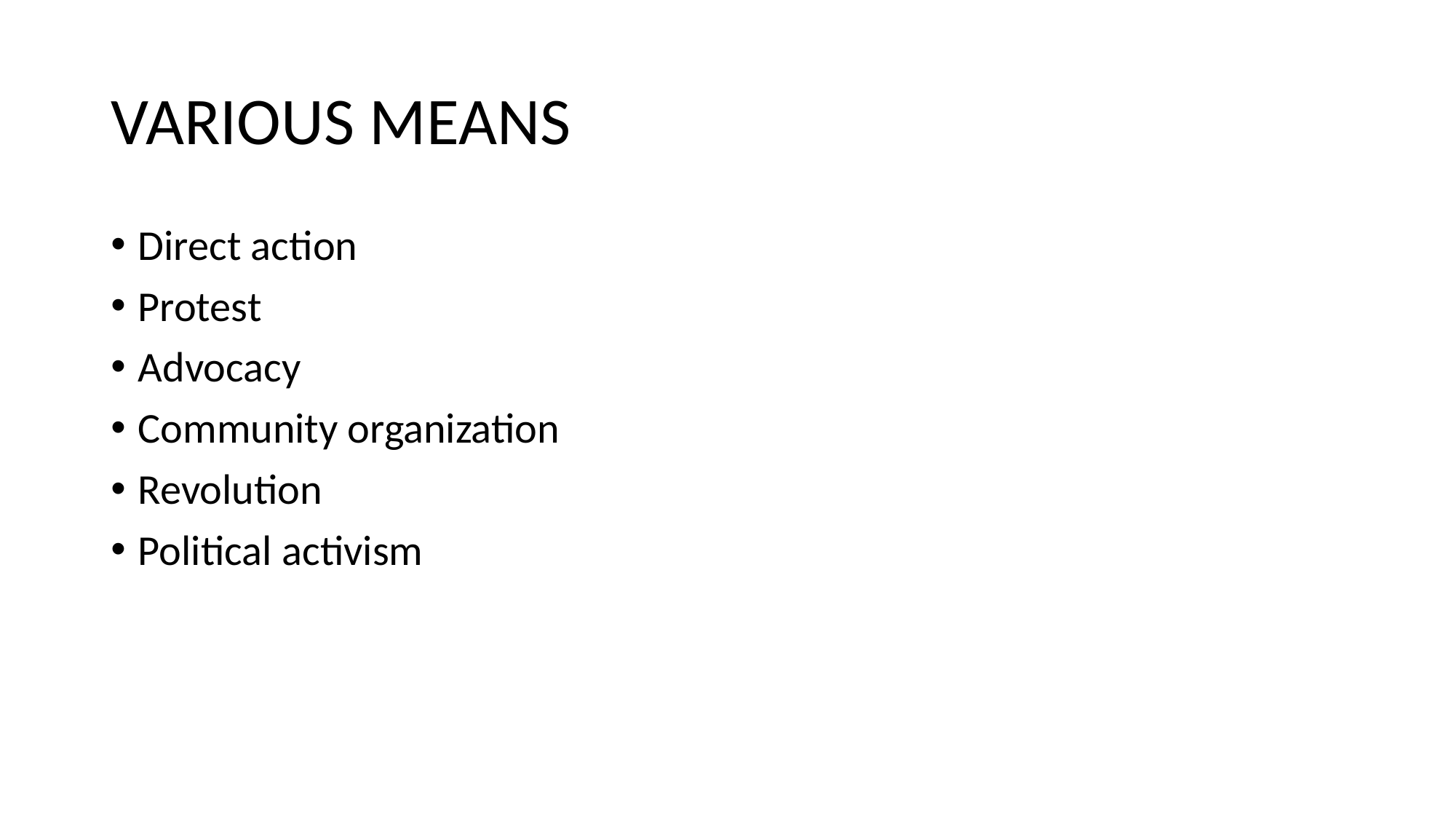

# VARIOUS MEANS
Direct action
Protest
Advocacy
Community organization
Revolution
Political activism